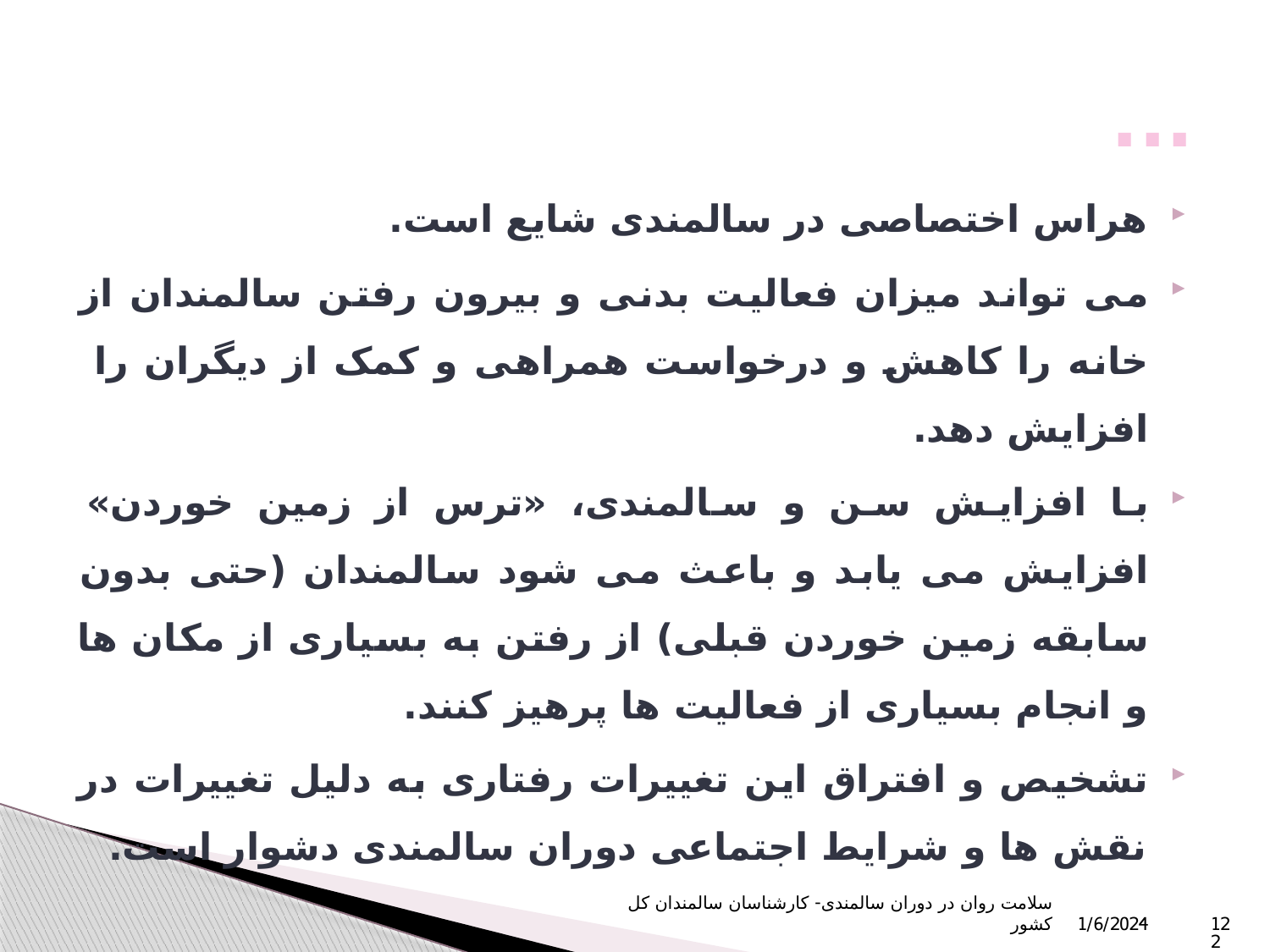

# ...
هراس اختصاصی در سالمندی شایع است.
می تواند میزان فعالیت بدنی و بیرون رفتن سالمندان از خانه را کاهش و درخواست همراهی و کمک از دیگران را  افزایش دهد.
با افزایش سن و سالمندی، «ترس از زمین خوردن» افزایش می یابد و باعث می شود سالمندان (حتی بدون سابقه زمین خوردن قبلی) از رفتن به بسیاری از مکا	ن ها و انجام بسیاری از فعا	لیت ها پرهیز کنند.
تشخیص و افتراق این تغییرات رفتاری به دلیل تغییرات در نقش ها و شرایط اجتماعی دوران سالمندی دشوار است.
سلامت روان در دوران سالمندی- کارشناسان سالمندان کل کشور
1/6/2024
122